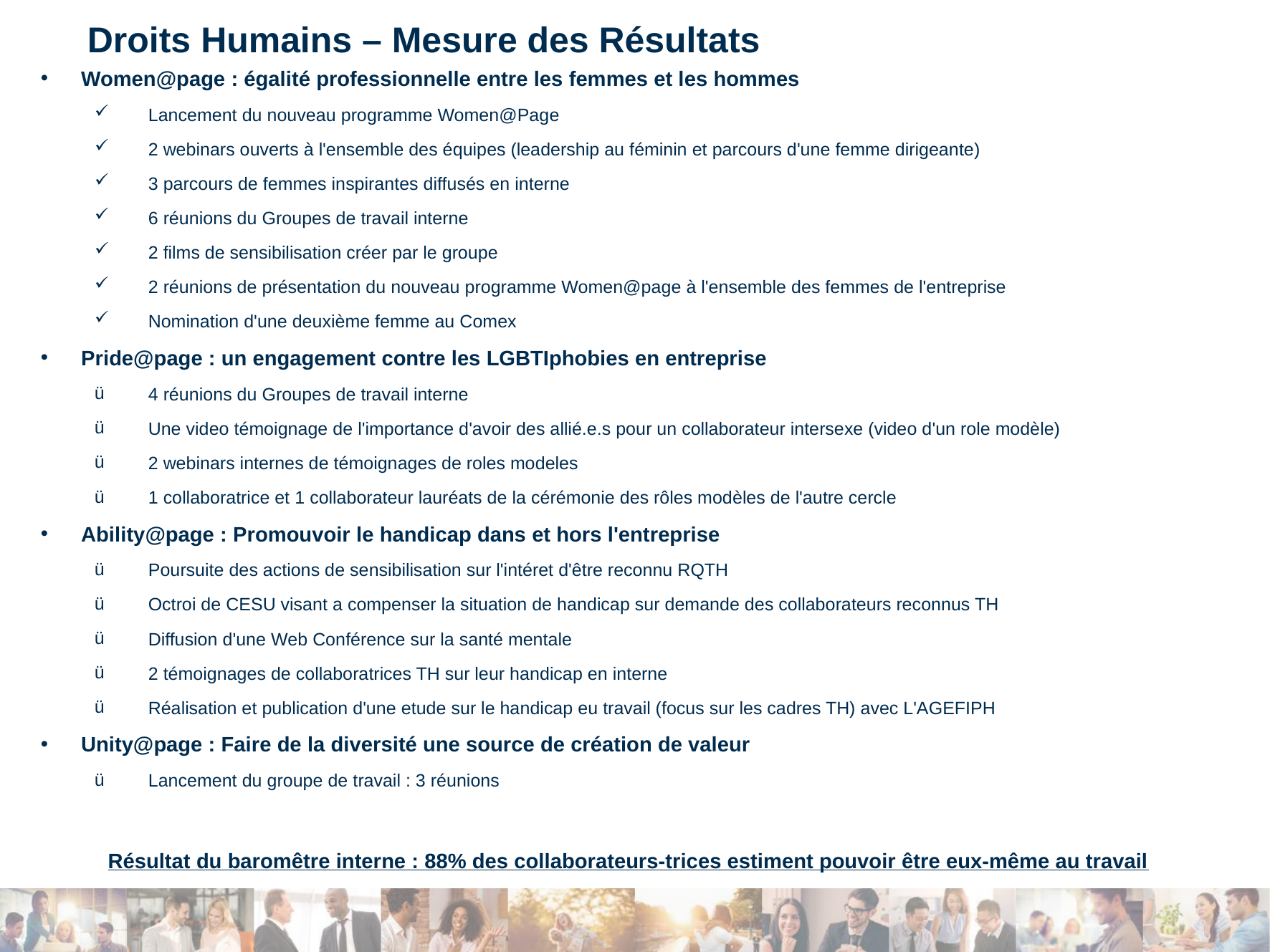

# Droits Humains – Mesure des Résultats
Women@page : égalité professionnelle entre les femmes et les hommes
Lancement du nouveau programme Women@Page
2 webinars ouverts à l'ensemble des équipes (leadership au féminin et parcours d'une femme dirigeante)
3 parcours de femmes inspirantes diffusés en interne
6 réunions du Groupes de travail interne
2 films de sensibilisation créer par le groupe
2 réunions de présentation du nouveau programme Women@page à l'ensemble des femmes de l'entreprise
Nomination d'une deuxième femme au Comex
Pride@page : un engagement contre les LGBTIphobies en entreprise
4 réunions du Groupes de travail interne
Une video témoignage de l'importance d'avoir des allié.e.s pour un collaborateur intersexe (video d'un role modèle)
2 webinars internes de témoignages de roles modeles
1 collaboratrice et 1 collaborateur lauréats de la cérémonie des rôles modèles de l'autre cercle
Ability@page : Promouvoir le handicap dans et hors l'entreprise
Poursuite des actions de sensibilisation sur l'intéret d'être reconnu RQTH
Octroi de CESU visant a compenser la situation de handicap sur demande des collaborateurs reconnus TH
Diffusion d'une Web Conférence sur la santé mentale
2 témoignages de collaboratrices TH sur leur handicap en interne
Réalisation et publication d'une etude sur le handicap eu travail (focus sur les cadres TH) avec L'AGEFIPH
Unity@page : Faire de la diversité une source de création de valeur
Lancement du groupe de travail : 3 réunions

Résultat du baromêtre interne : 88% des collaborateurs-trices estiment pouvoir être eux-même au travail